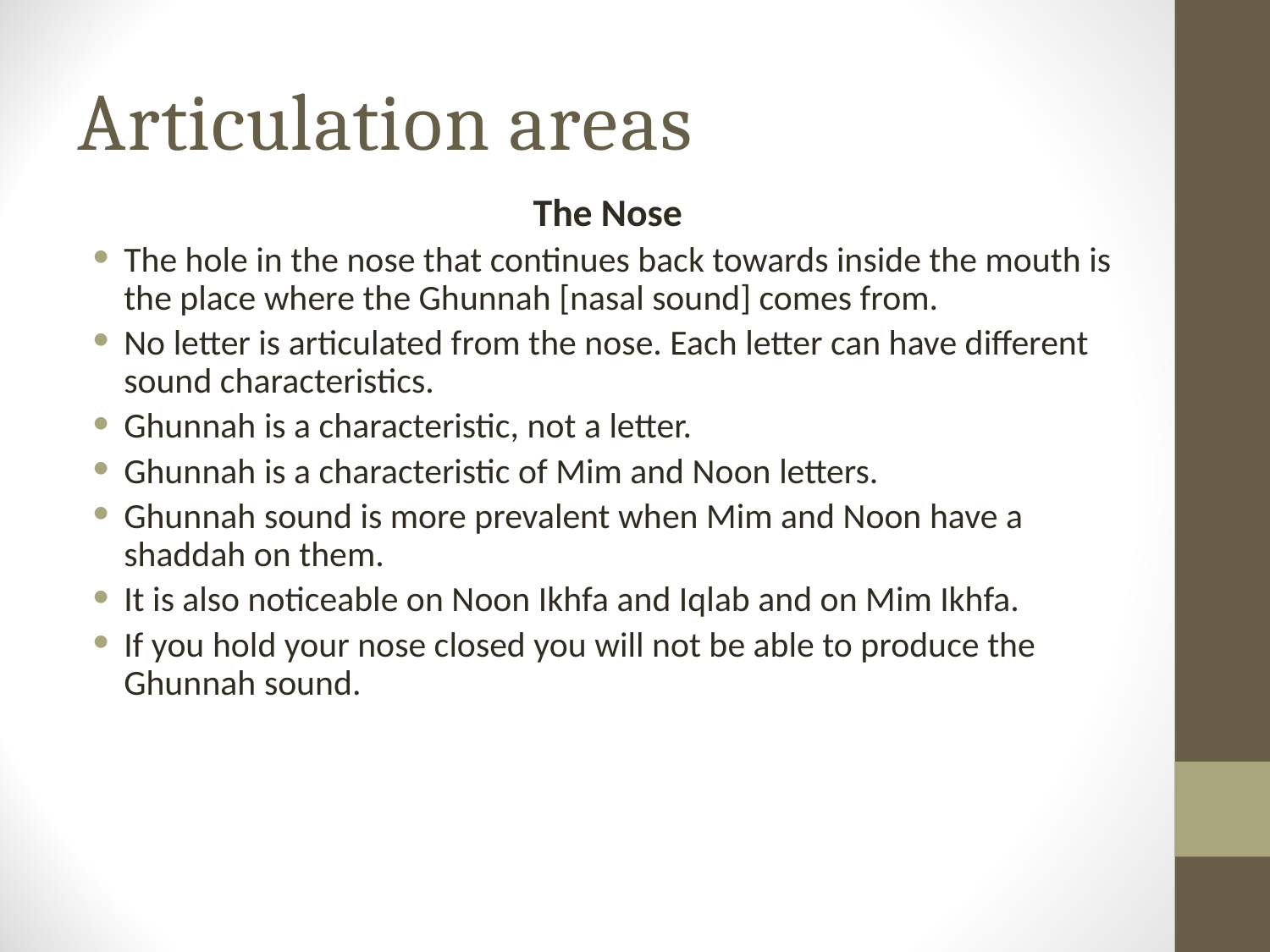

# Articulation areas
The Nose
The hole in the nose that continues back towards inside the mouth is the place where the Ghunnah [nasal sound] comes from.
No letter is articulated from the nose. Each letter can have different sound characteristics.
Ghunnah is a characteristic, not a letter.
Ghunnah is a characteristic of Mim and Noon letters.
Ghunnah sound is more prevalent when Mim and Noon have a shaddah on them.
It is also noticeable on Noon Ikhfa and Iqlab and on Mim Ikhfa.
If you hold your nose closed you will not be able to produce the Ghunnah sound.